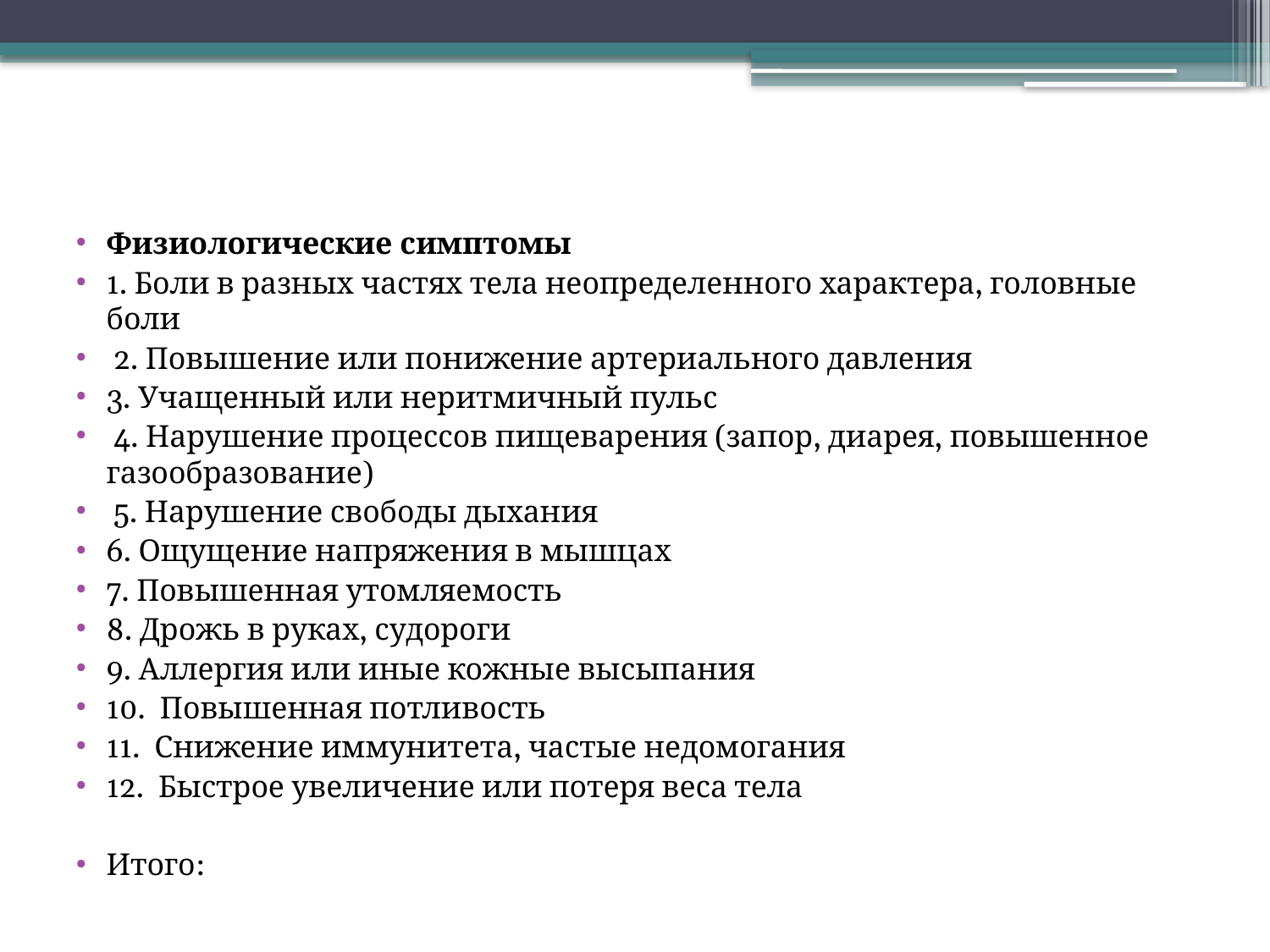

Физиологические симптомы
1. Боли в разных частях тела неопределенного характера, головные боли
 2. Повышение или понижение артериального давления
3. Учащенный или неритмичный пульс
 4. Нарушение процессов пищеварения (запор, диарея, повышенное газообразование)
 5. Нарушение свободы дыхания
6. Ощущение напряжения в мышцах
7. Повышенная утомляемость
8. Дрожь в руках, судороги
9. Аллергия или иные кожные высыпания
10.  Повышенная потливость
11.  Снижение иммунитета, частые недомогания
12.  Быстрое увеличение или потеря веса тела

Итого: